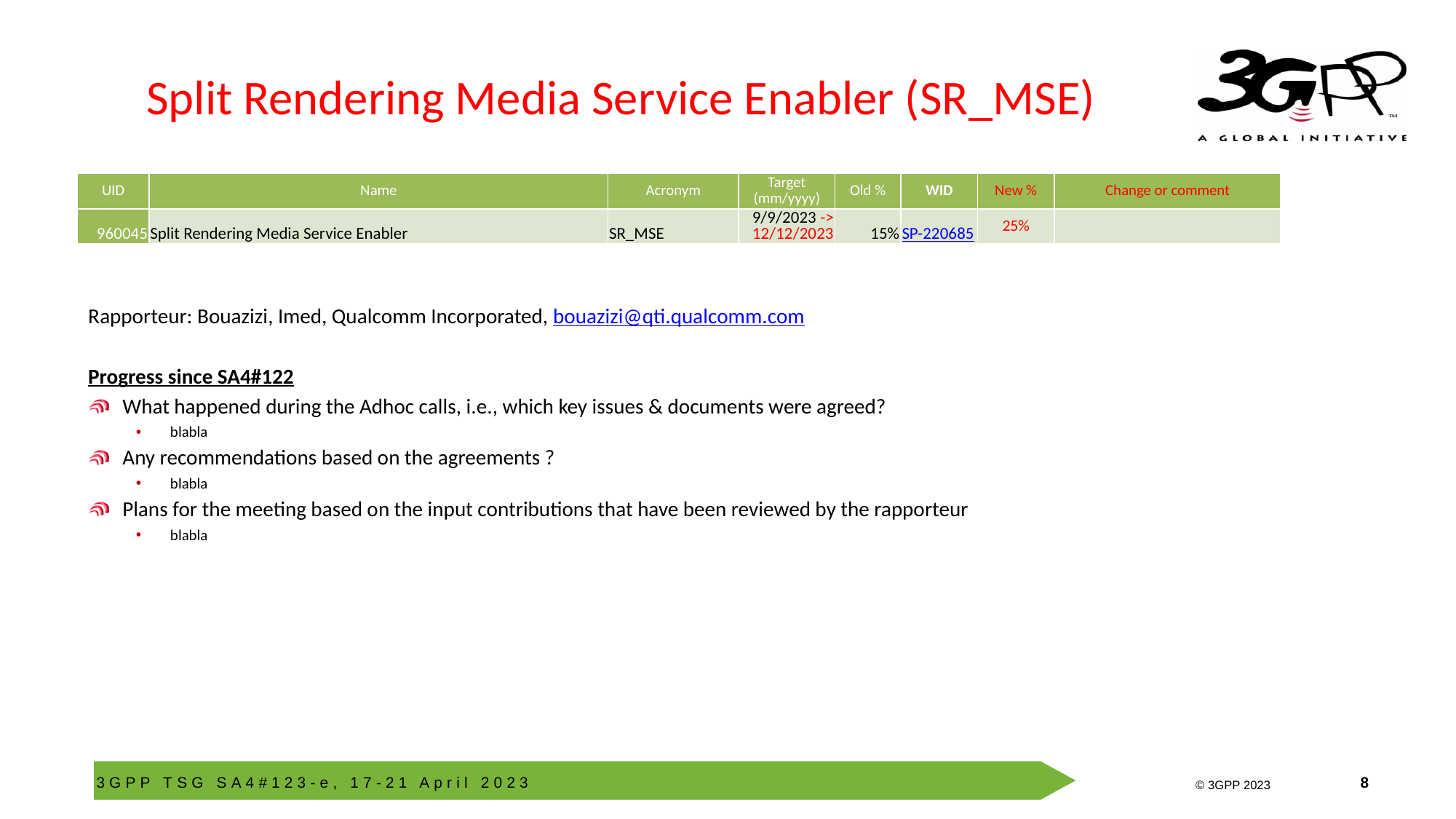

# Split Rendering Media Service Enabler (SR_MSE)
| UID | Name | Acronym | Target (mm/yyyy) | Old % | WID | New % | Change or comment |
| --- | --- | --- | --- | --- | --- | --- | --- |
| 960045 | Split Rendering Media Service Enabler | SR\_MSE | 9/9/2023 -> 12/12/2023 | 15% | SP-220685 | 25% |  |
Rapporteur: Bouazizi, Imed, Qualcomm Incorporated, bouazizi@qti.qualcomm.com

Progress since SA4#122
What happened during the Adhoc calls, i.e., which key issues & documents were agreed?
blabla
Any recommendations based on the agreements ?
blabla
Plans for the meeting based on the input contributions that have been reviewed by the rapporteur
blabla